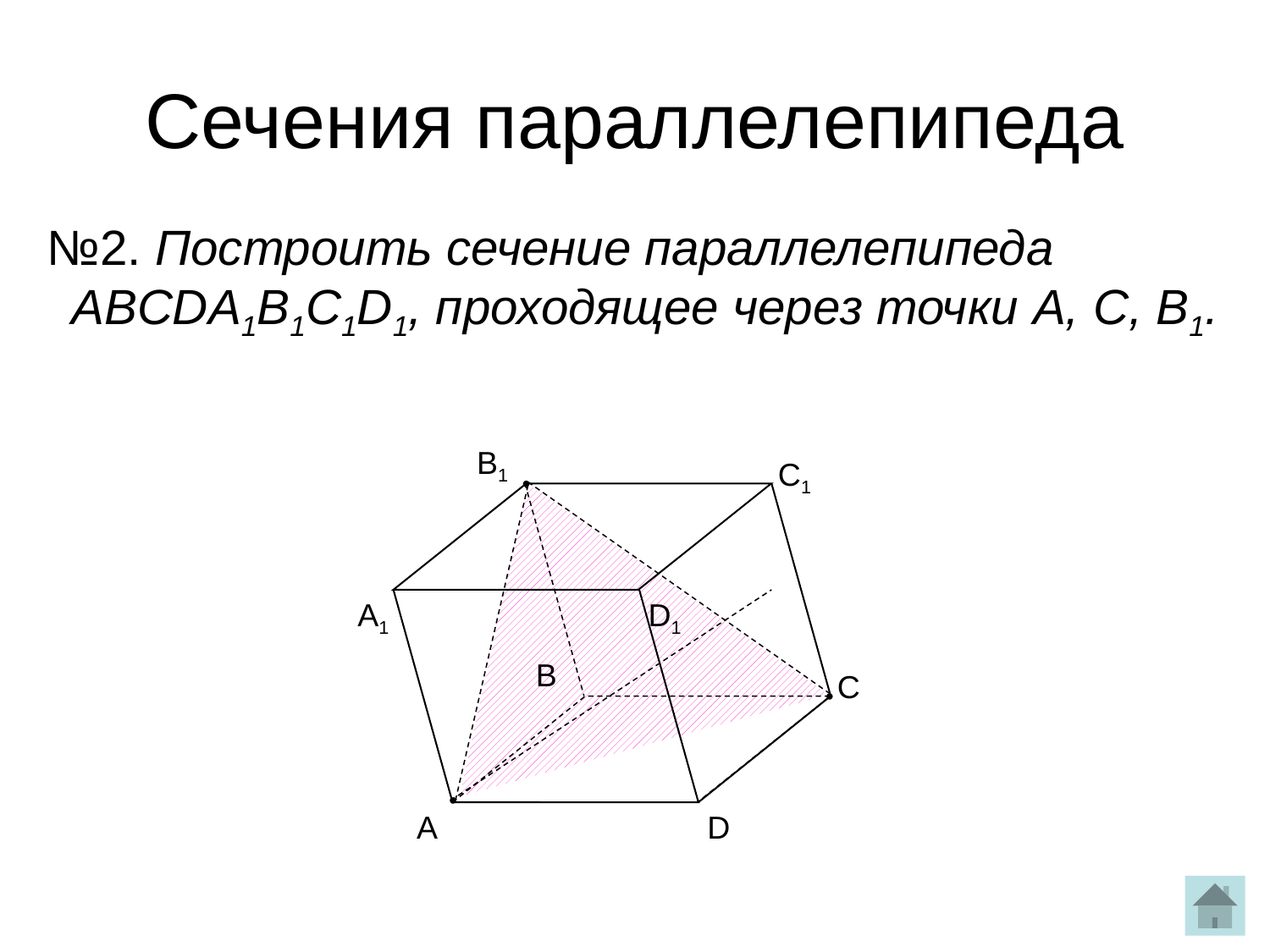

Сечения параллелепипеда
№2. Построить сечение параллелепипеда ABCDA1B1C1D1, проходящее через точки A, C, B1.
B1
С1

А1
D1

B
С

А
D